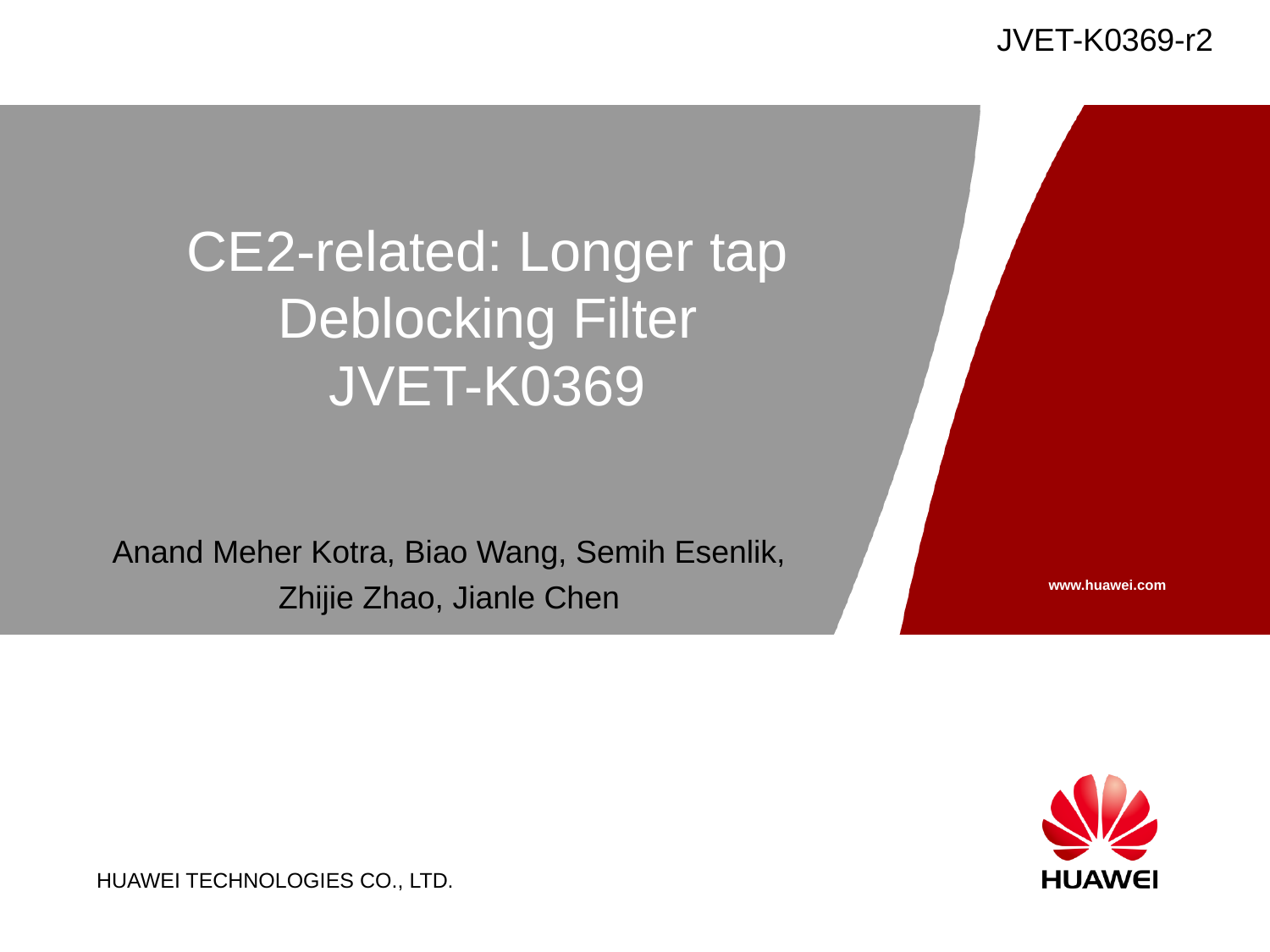

# CE2-related: Longer tap Deblocking Filter JVET-K0369
Anand Meher Kotra, Biao Wang, Semih Esenlik, Zhijie Zhao, Jianle Chen